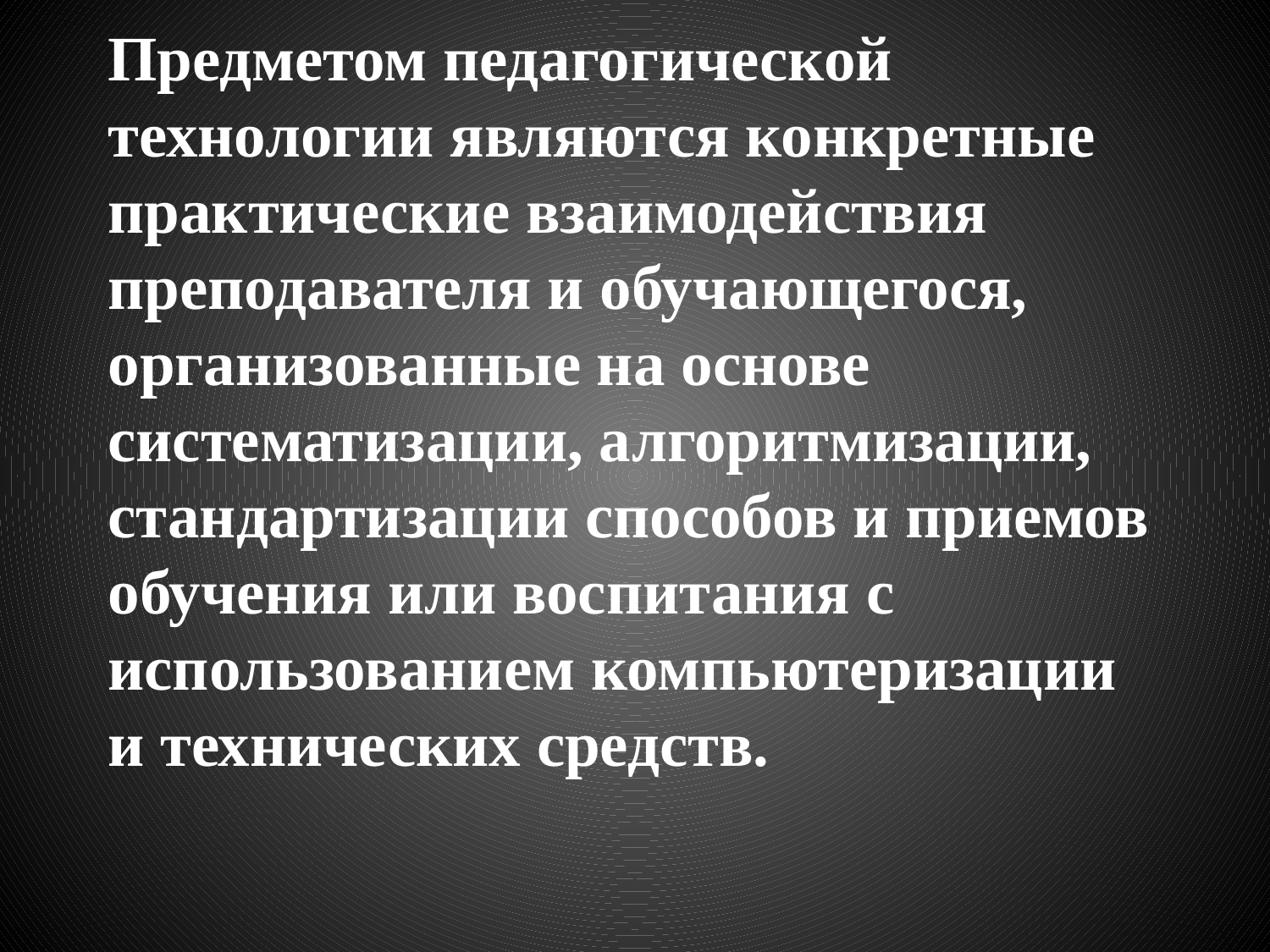

# Предметом педагогической технологии являются конкретные практические взаимодействия преподавателя и обучающегося, организованные на основе систематизации, алгоритмизации, стандартизации способов и приемов обучения или воспитания с использованием компьютеризации и технических средств.